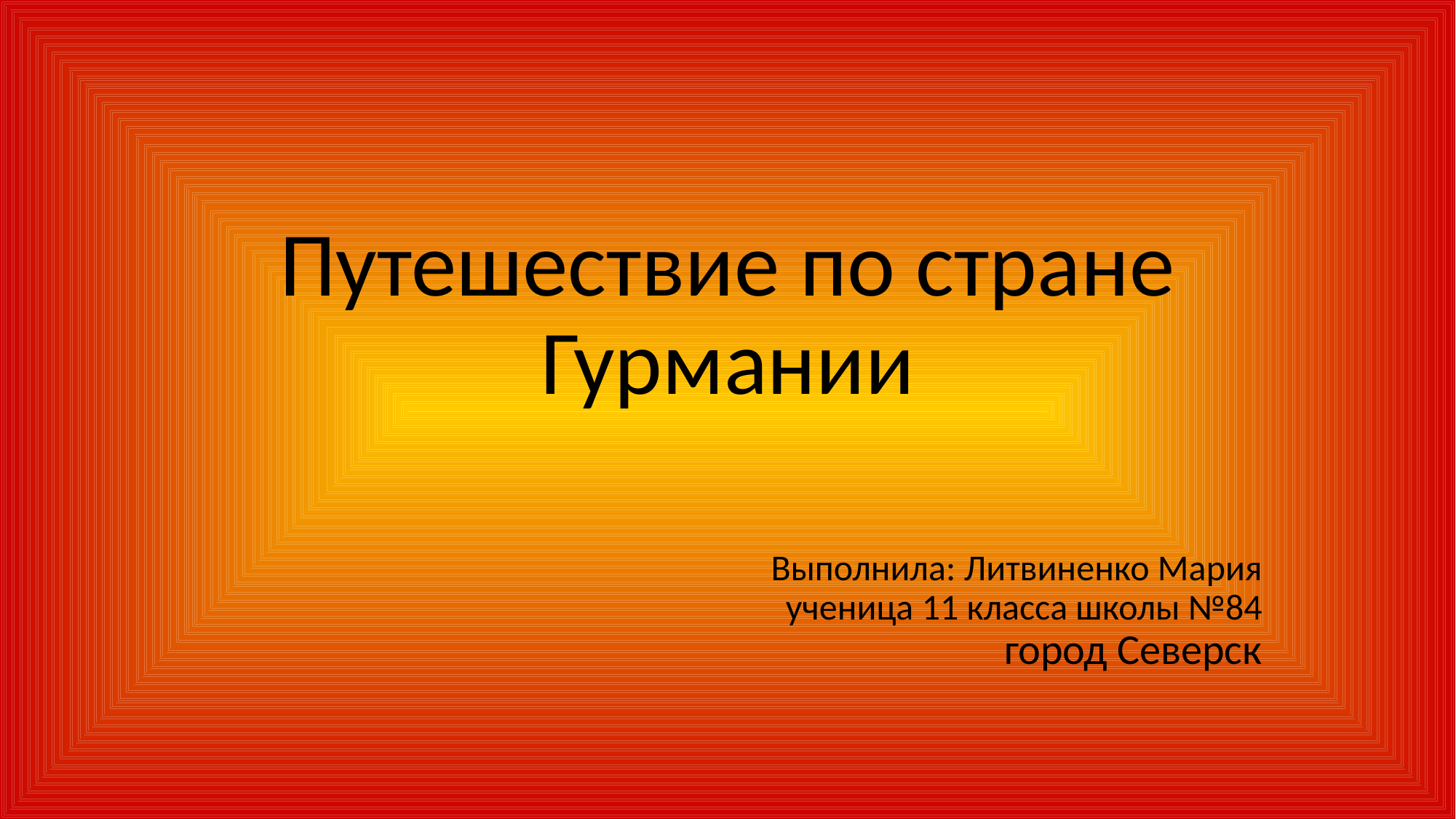

# Путешествие по стране Гурмании
Выполнила: Литвиненко Мария
ученица 11 класса школы №84
город Северск